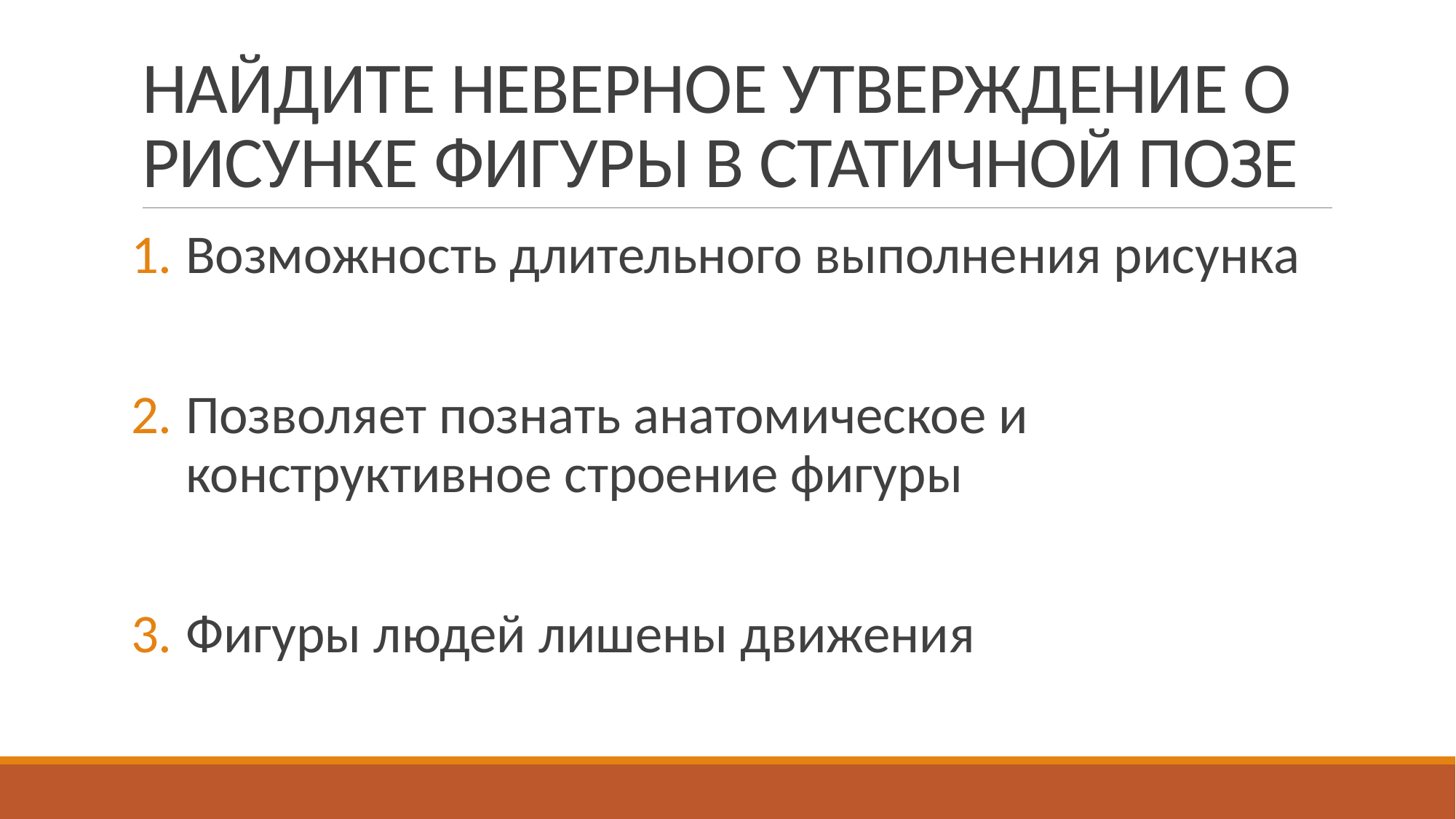

# НАЙДИТЕ НЕВЕРНОЕ УТВЕРЖДЕНИЕ О РИСУНКЕ ФИГУРЫ В СТАТИЧНОЙ ПОЗЕ
Возможность длительного выполнения рисунка

Позволяет познать анатомическое и конструктивное строение фигуры

Фигуры людей лишены движения